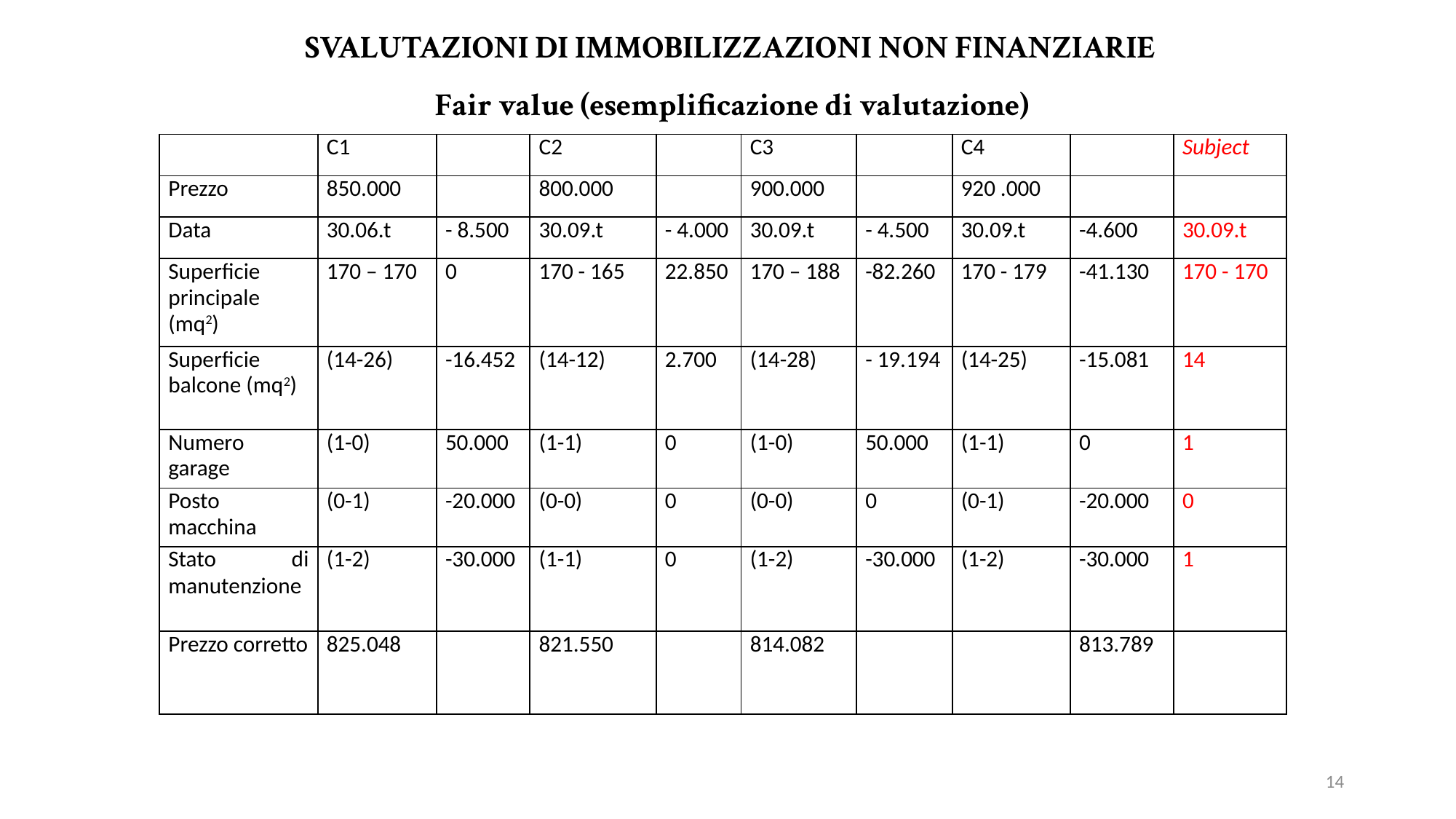

SVALUTAZIONI DI IMMOBILIZZAZIONI NON FINANZIARIE
Fair value (esemplificazione di valutazione)

|  | C1 |  | C2 |  | C3 |  | C4 |  | Subject |
| --- | --- | --- | --- | --- | --- | --- | --- | --- | --- |
| Prezzo | 850.000 |  | 800.000 |  | 900.000 |  | 920 .000 |  |  |
| Data | 30.06.t | - 8.500 | 30.09.t | - 4.000 | 30.09.t | - 4.500 | 30.09.t | -4.600 | 30.09.t |
| Superficie principale (mq2) | 170 – 170 | 0 | 170 - 165 | 22.850 | 170 – 188 | -82.260 | 170 - 179 | -41.130 | 170 - 170 |
| Superficie balcone (mq2) | (14-26) | -16.452 | (14-12) | 2.700 | (14-28) | - 19.194 | (14-25) | -15.081 | 14 |
| Numero garage | (1-0) | 50.000 | (1-1) | 0 | (1-0) | 50.000 | (1-1) | 0 | 1 |
| Posto macchina | (0-1) | -20.000 | (0-0) | 0 | (0-0) | 0 | (0-1) | -20.000 | 0 |
| Stato di manutenzione | (1-2) | -30.000 | (1-1) | 0 | (1-2) | -30.000 | (1-2) | -30.000 | 1 |
| Prezzo corretto | 825.048 |  | 821.550 |  | 814.082 |  |  | 813.789 |  |
14